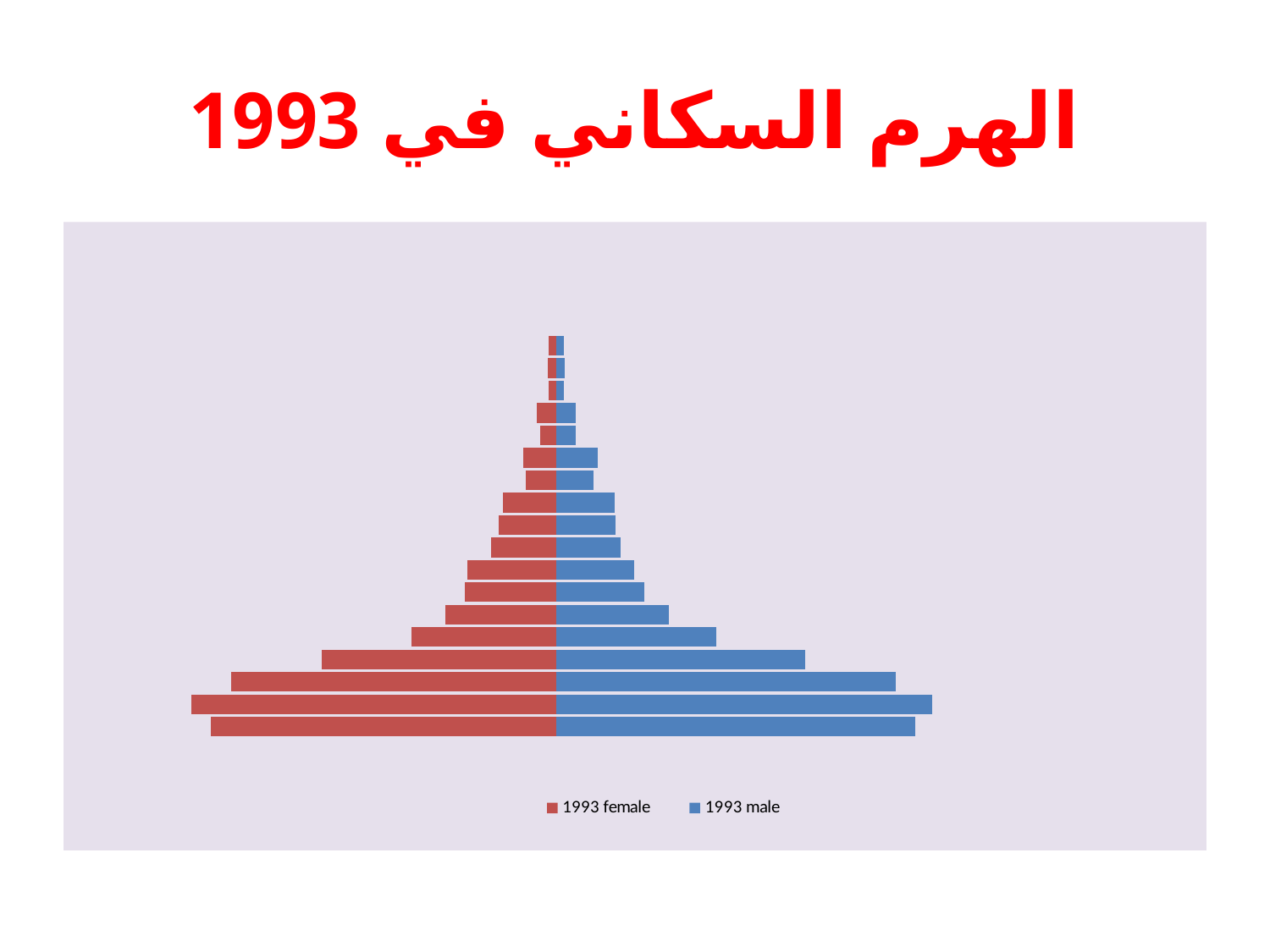

# الهرم السكاني في 1993

### Chart

| Category | 1993 male | 1993 female |
|---|---|---|
| (0-4) | 130207.0 | -125408.0 |
| (5-9) | 136263.0 | -132395.0 |
| (10-14) | 122959.0 | -117889.0 |
| (15-19) | 90319.0 | -84990.0 |
| (20-24) | 57920.0 | -52490.0 |
| (25-29) | 40642.0 | -40139.0 |
| (30-34) | 31989.0 | -33108.0 |
| (35-39) | 28297.0 | -32406.0 |
| (40-44) | 23324.0 | -23576.0 |
| (45-49) | 21330.0 | -20965.0 |
| (50-54) | 21107.0 | -19549.0 |
| (55-59) | 13439.0 | -11003.0 |
| (60-64) | 14949.0 | -12124.0 |
| (65-69) | 6857.0 | -5921.0 |
| (70-74) | 6952.0 | -7211.0 |
| (75-79) | 2718.0 | -2698.0 |
| (80-84) | 2970.0 | -3257.0 |
| (85+) | 2715.0 | -2900.0 |